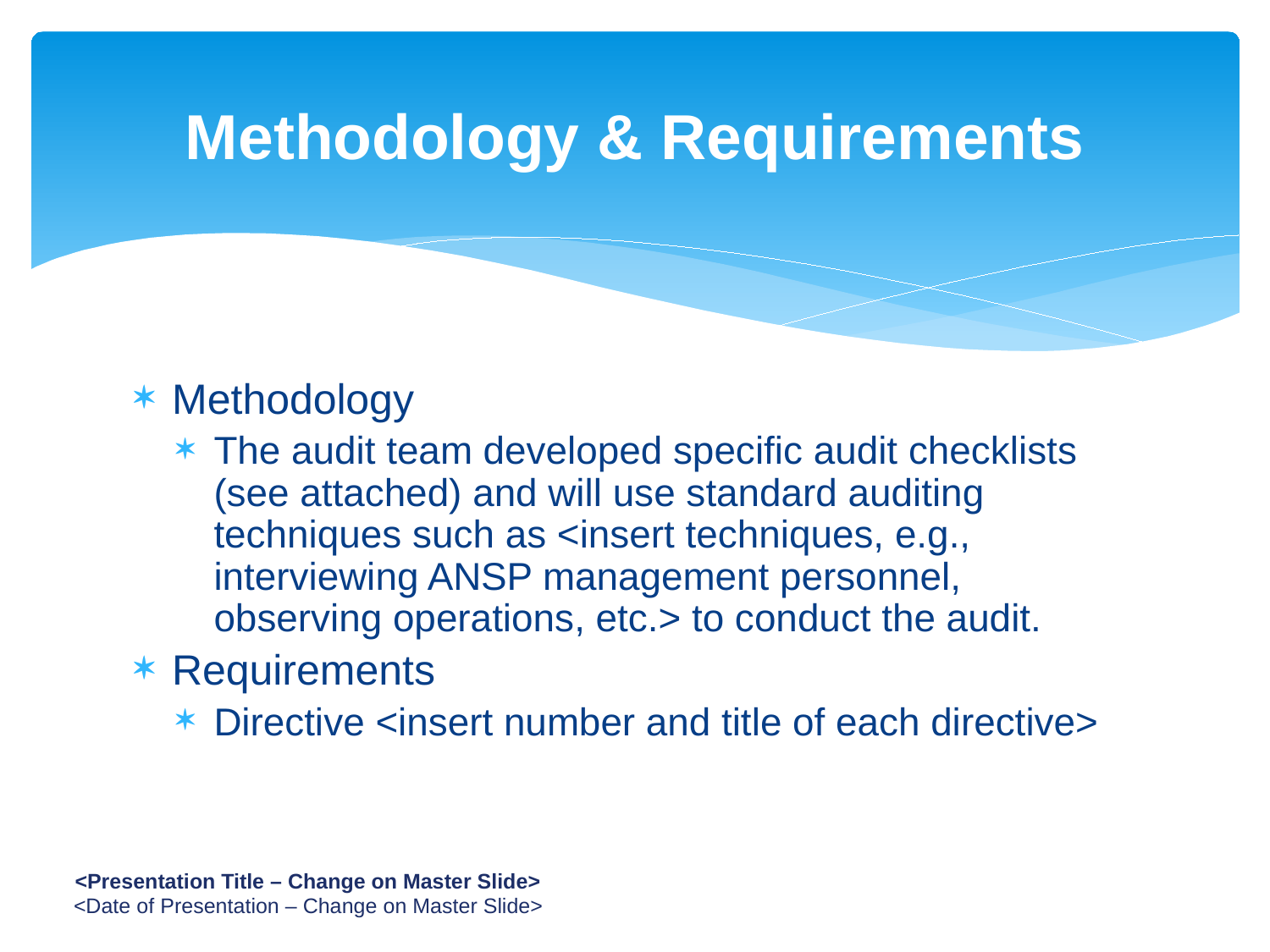

# Methodology & Requirements
Methodology
The audit team developed specific audit checklists (see attached) and will use standard auditing techniques such as <insert techniques, e.g., interviewing ANSP management personnel, observing operations, etc.> to conduct the audit.
Requirements
Directive <insert number and title of each directive>
7